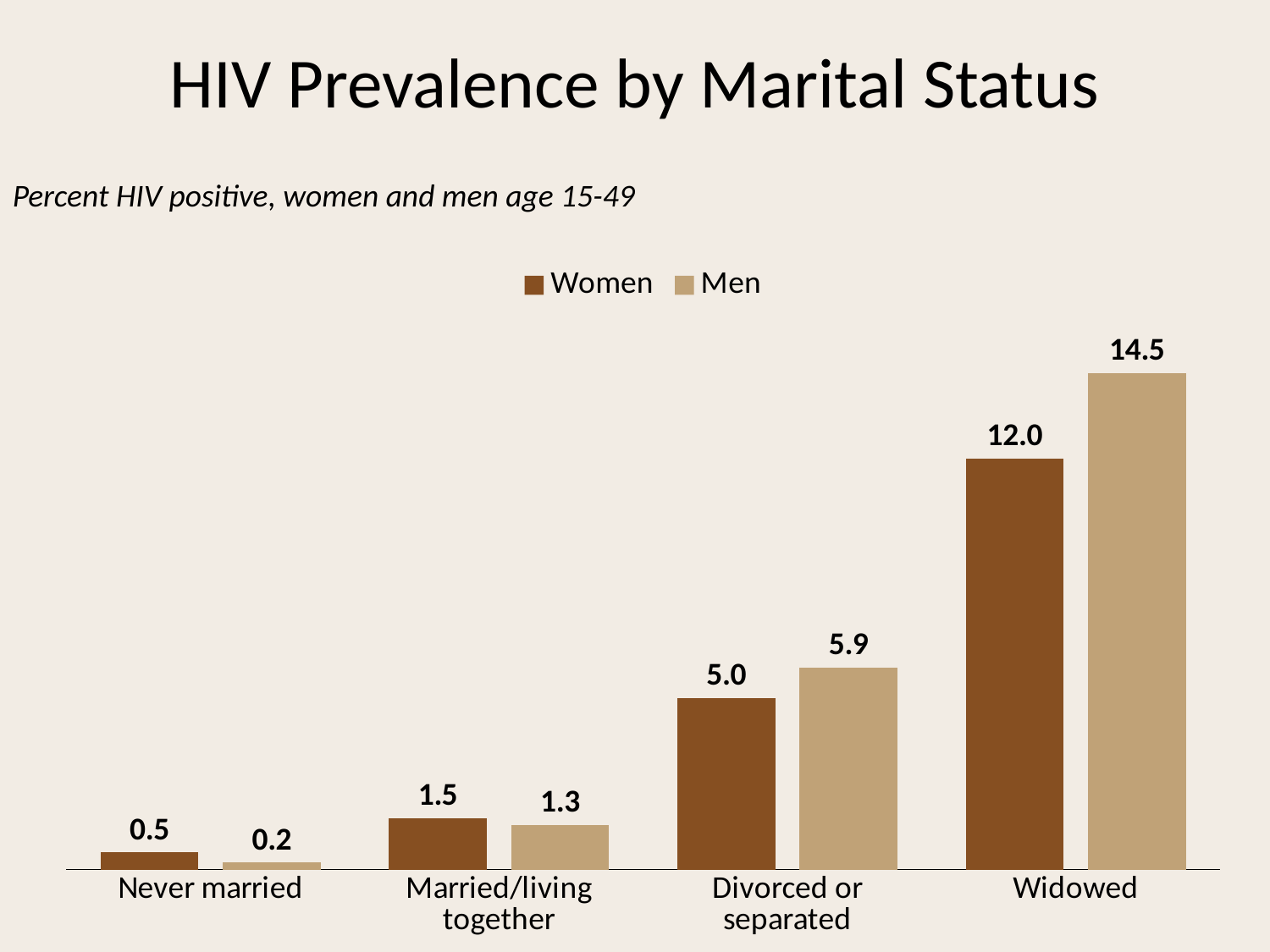

# HIV Prevalence by Marital Status
Percent HIV positive, women and men age 15-49

### Chart

| Category | Women | Men |
|---|---|---|
| Never married | 0.5 | 0.2 |
| Married/living together | 1.5 | 1.3 |
| Divorced or separated | 5.0 | 5.9 |
| Widowed | 12.0 | 14.5 |